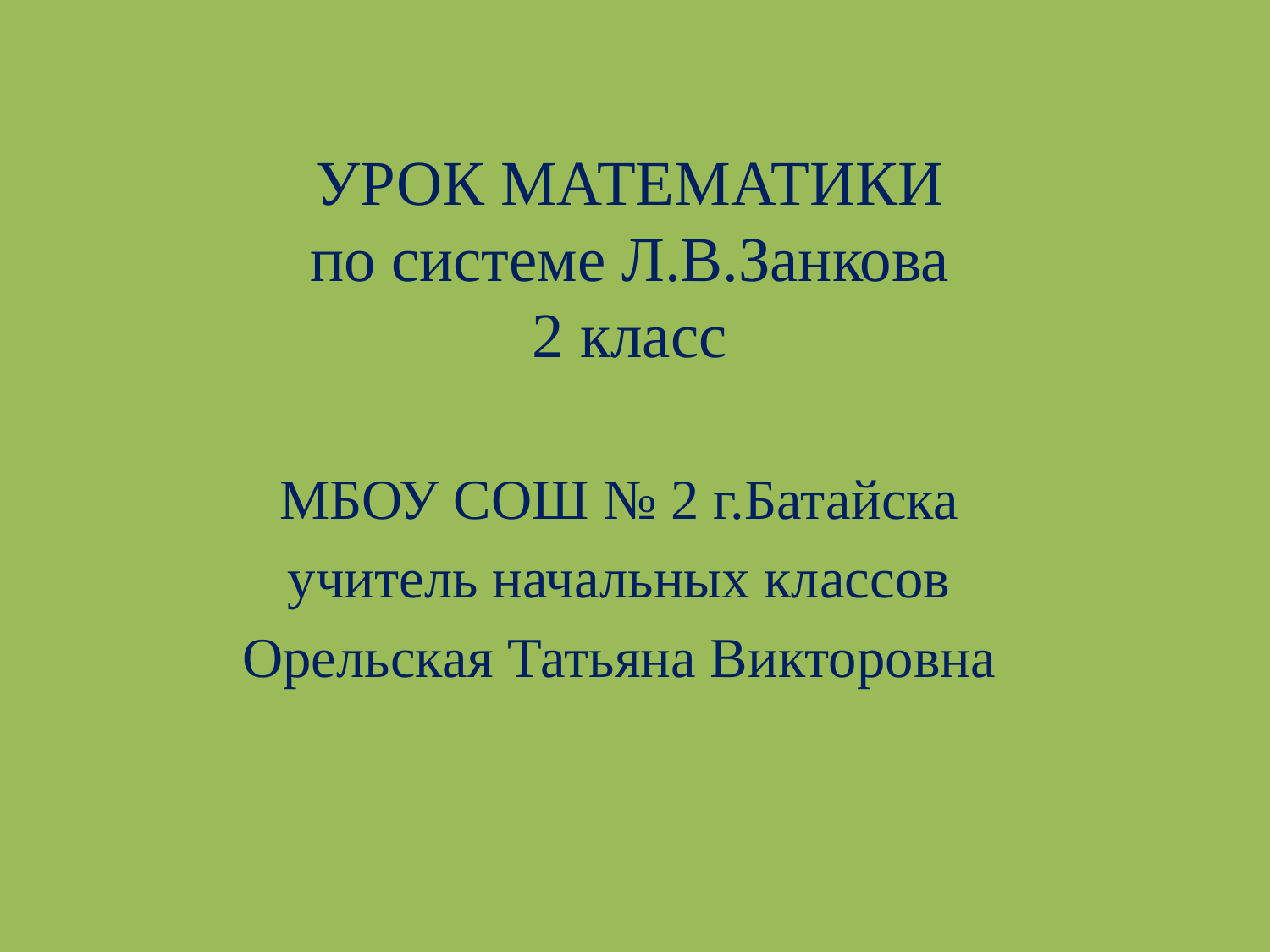

# УРОК МАТЕМАТИКИ по системе Л.В.Занкова 2 класс
МБОУ СОШ № 2 г.Батайска
учитель начальных классов
Орельская Татьяна Викторовна